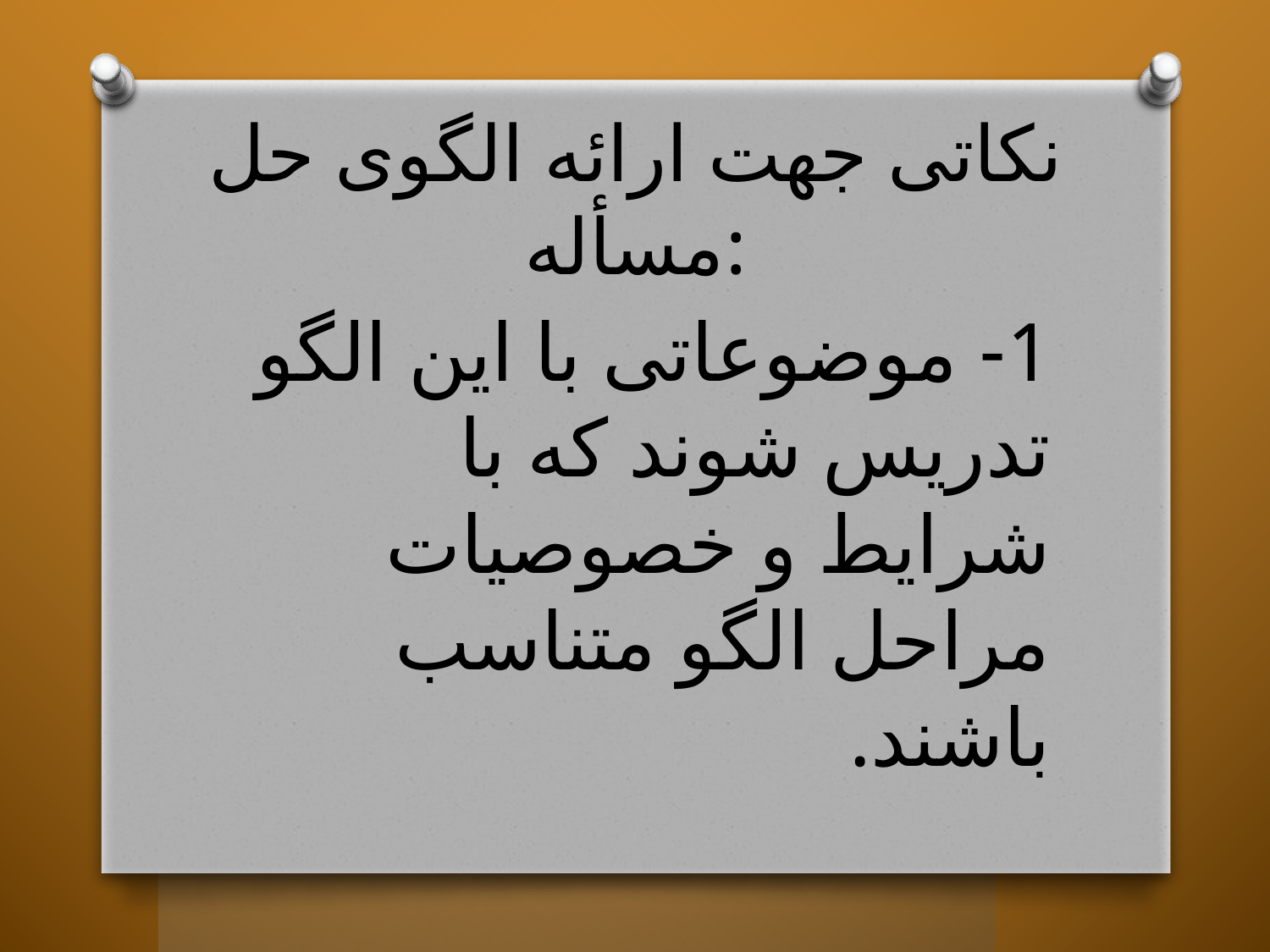

# نکاتی جهت ارائه الگوی حل مسأله:
1- موضوعاتی با این الگو تدریس شوند که با شرایط و خصوصیات مراحل الگو متناسب باشند.